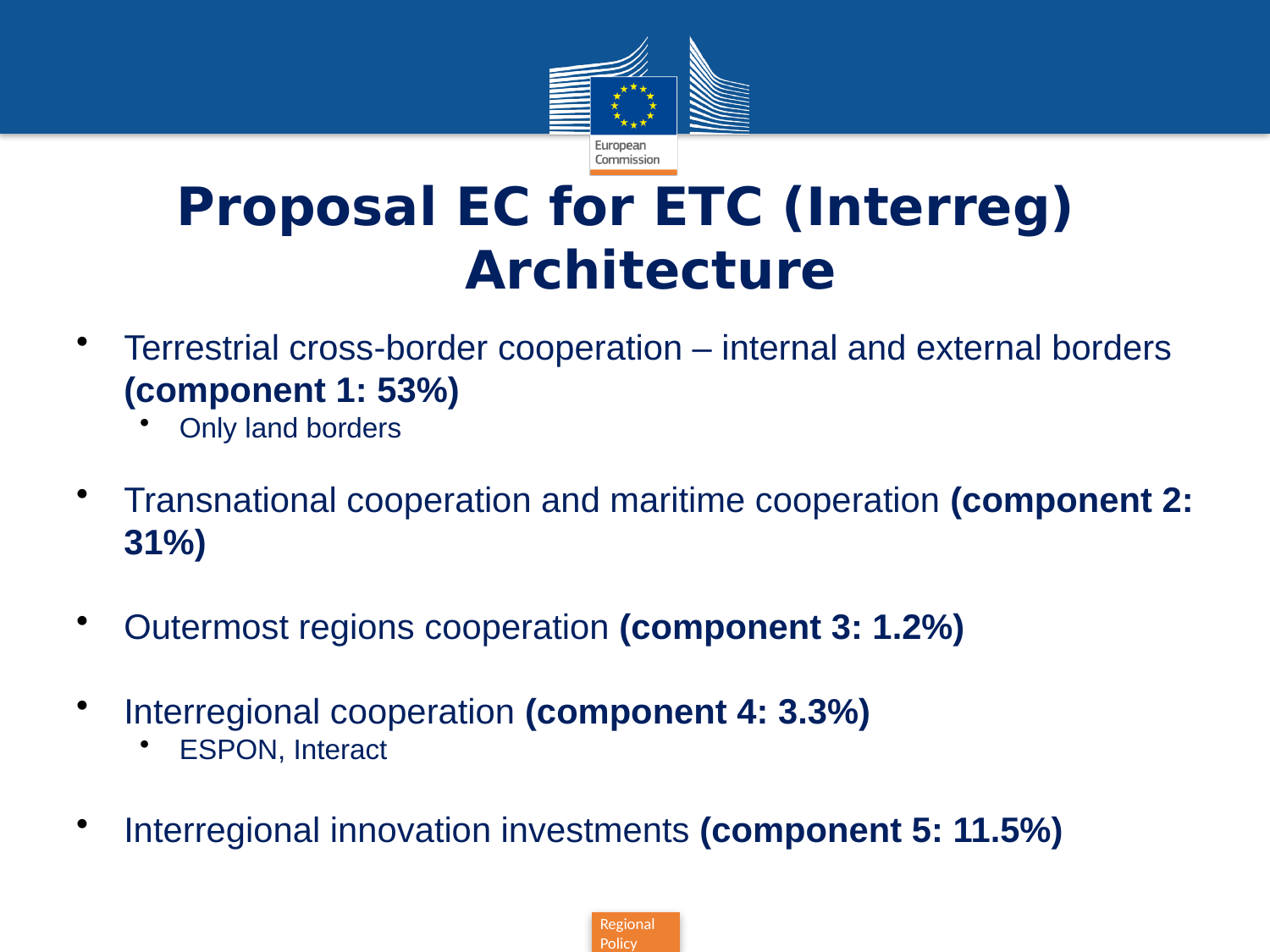

# Proposal EC for ETC (Interreg) Architecture

Terrestrial cross-border cooperation – internal and external borders (component 1: 53%)
Only land borders
Transnational cooperation and maritime cooperation (component 2: 31%)
Outermost regions cooperation (component 3: 1.2%)
Interregional cooperation (component 4: 3.3%)
ESPON, Interact

Interregional innovation investments (component 5: 11.5%)